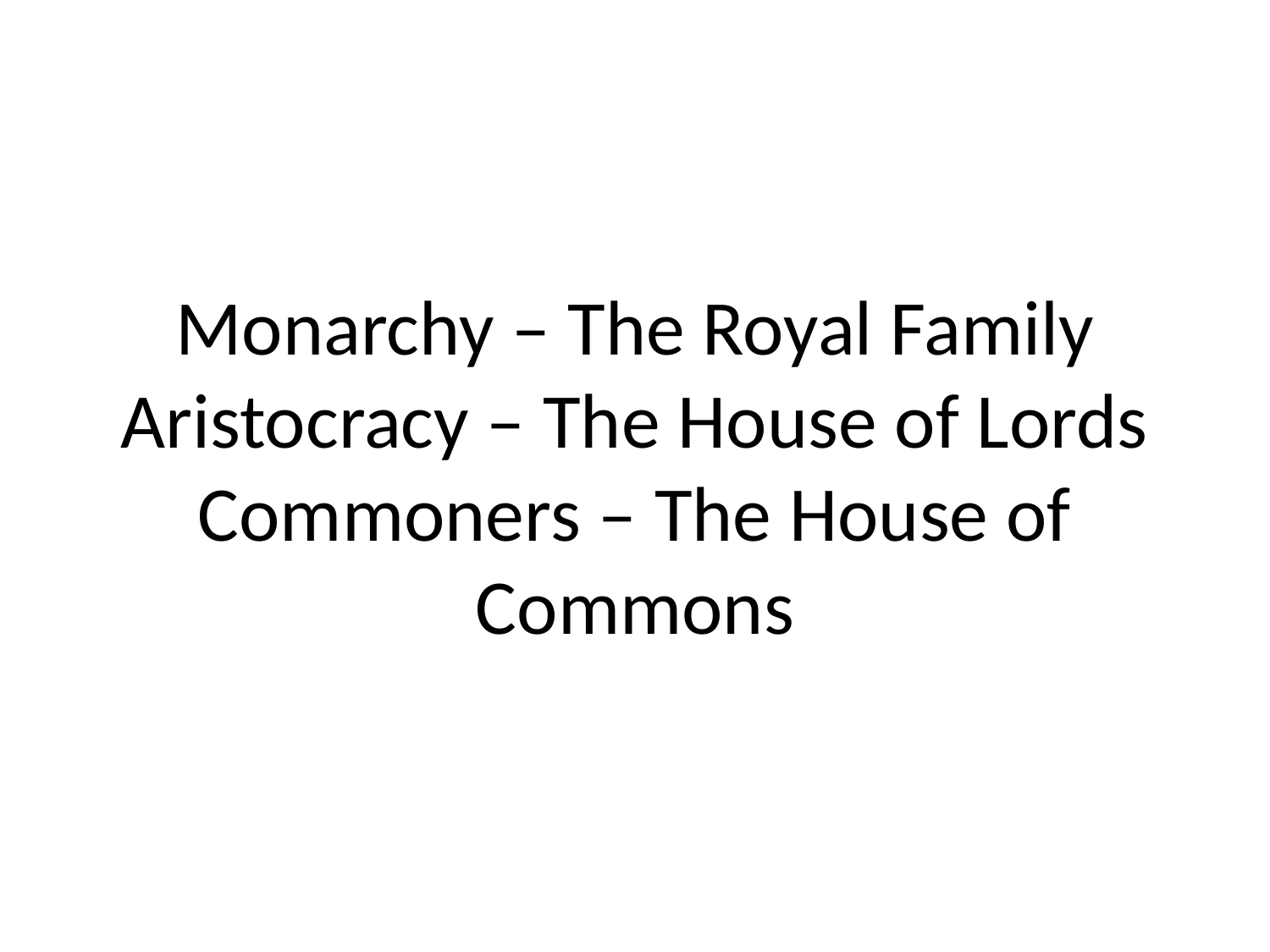

# Monarchy – The Royal Family Aristocracy – The House of Lords Commoners – The House of Commons